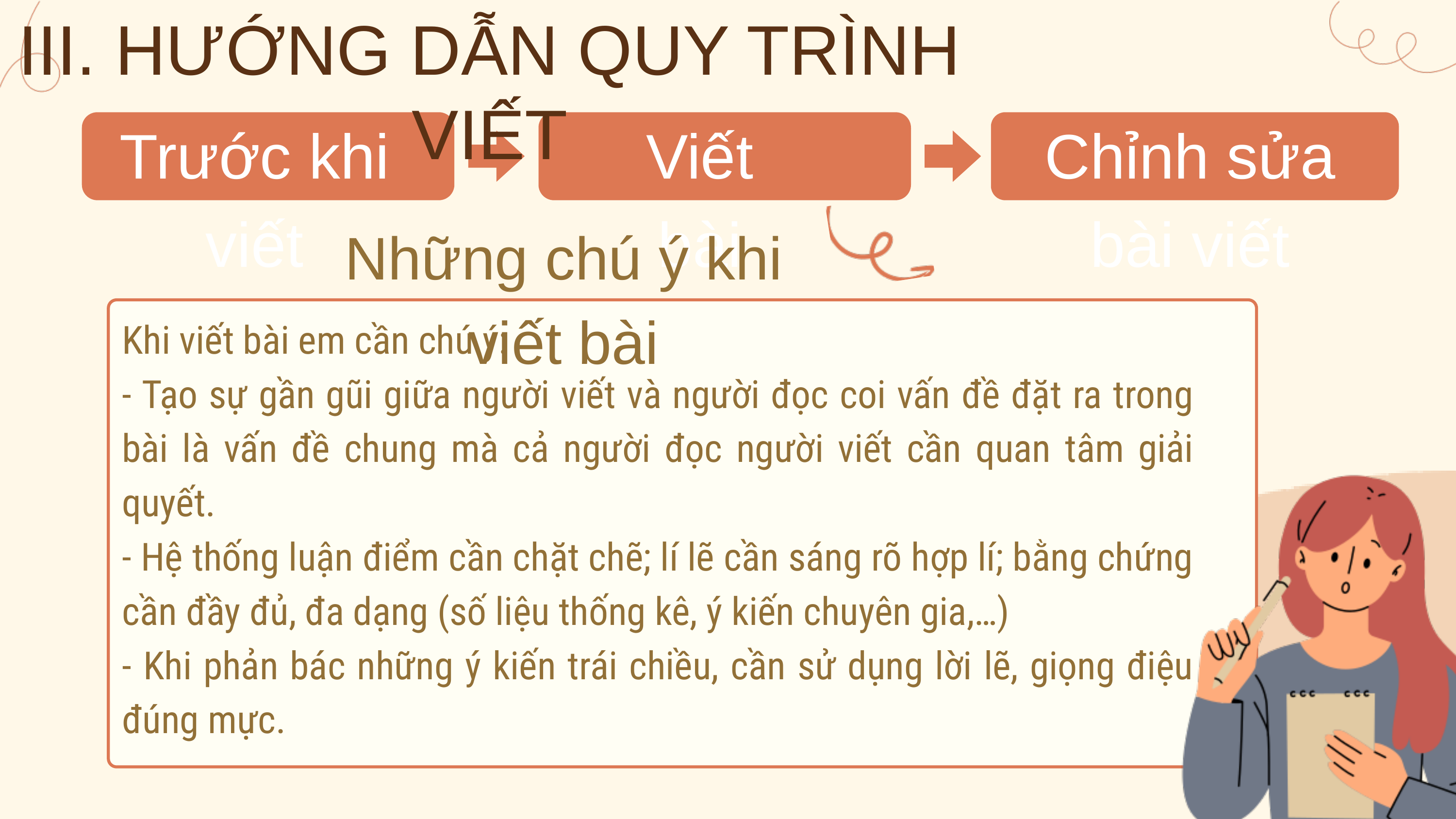

III. HƯỚNG DẪN QUY TRÌNH VIẾT
Trước khi viết
Viết bài
Chỉnh sửa bài viết

Những chú ý khi viết bài

Khi viết bài em cần chú ý:
- Tạo sự gần gũi giữa người viết và người đọc coi vấn đề đặt ra trong bài là vấn đề chung mà cả người đọc người viết cần quan tâm giải quyết.
- Hệ thống luận điểm cần chặt chẽ; lí lẽ cần sáng rõ hợp lí; bằng chứng cần đầy đủ, đa dạng (số liệu thống kê, ý kiến chuyên gia,…)
- Khi phản bác những ý kiến trái chiều, cần sử dụng lời lẽ, giọng điệu đúng mực.